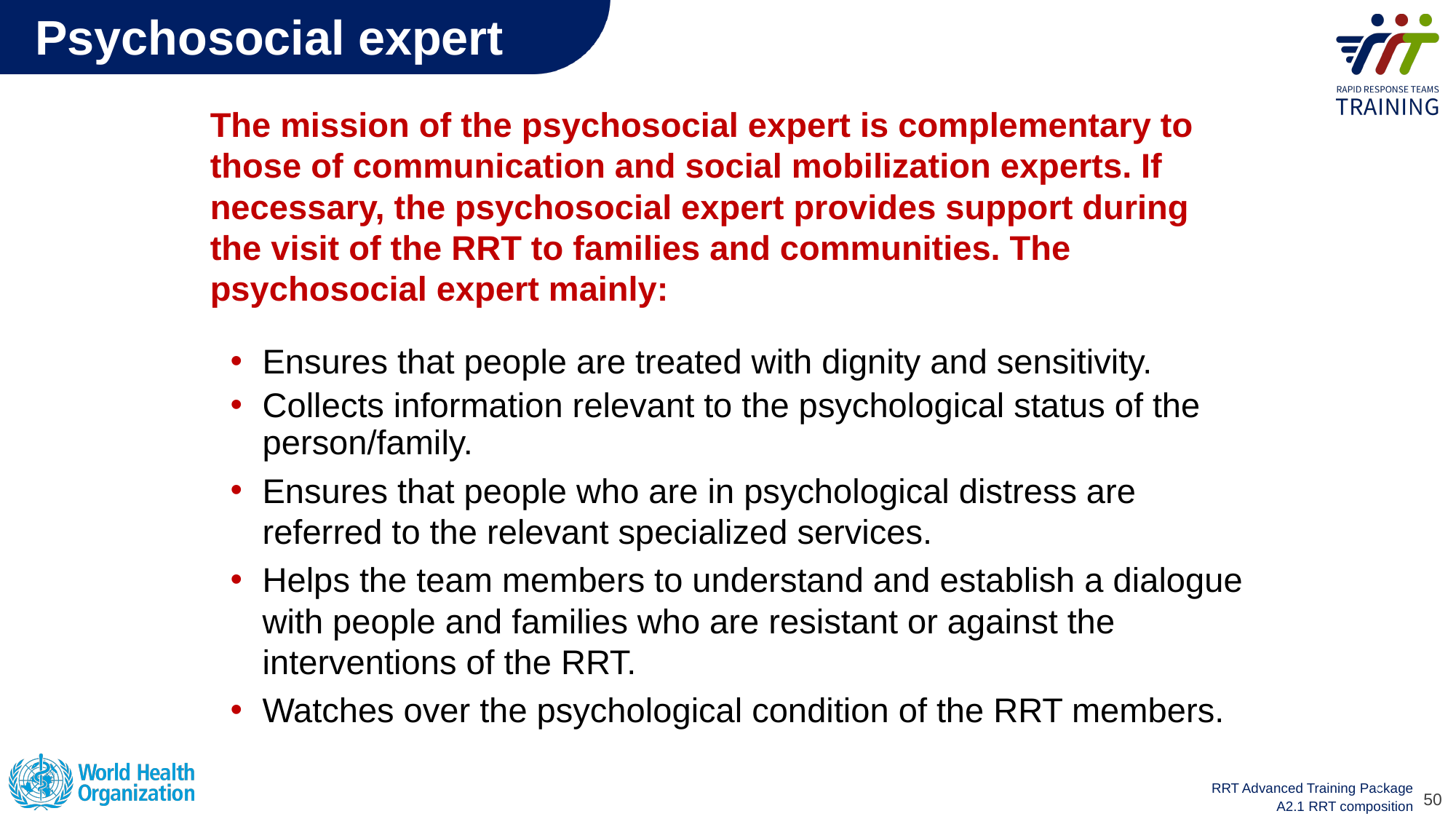

Psychosocial expert
The mission of the psychosocial expert is complementary to those of communication and social mobilization experts. If necessary, the psychosocial expert provides support during the visit of the RRT to families and communities. The psychosocial expert mainly:

Ensures that people are treated with dignity and sensitivity.
Collects information relevant to the psychological status of the person/family.
Ensures that people who are in psychological distress are referred to the relevant specialized services.
Helps the team members to understand and establish a dialogue with people and families who are resistant or against the interventions of the RRT.
Watches over the psychological condition of the RRT members.
50